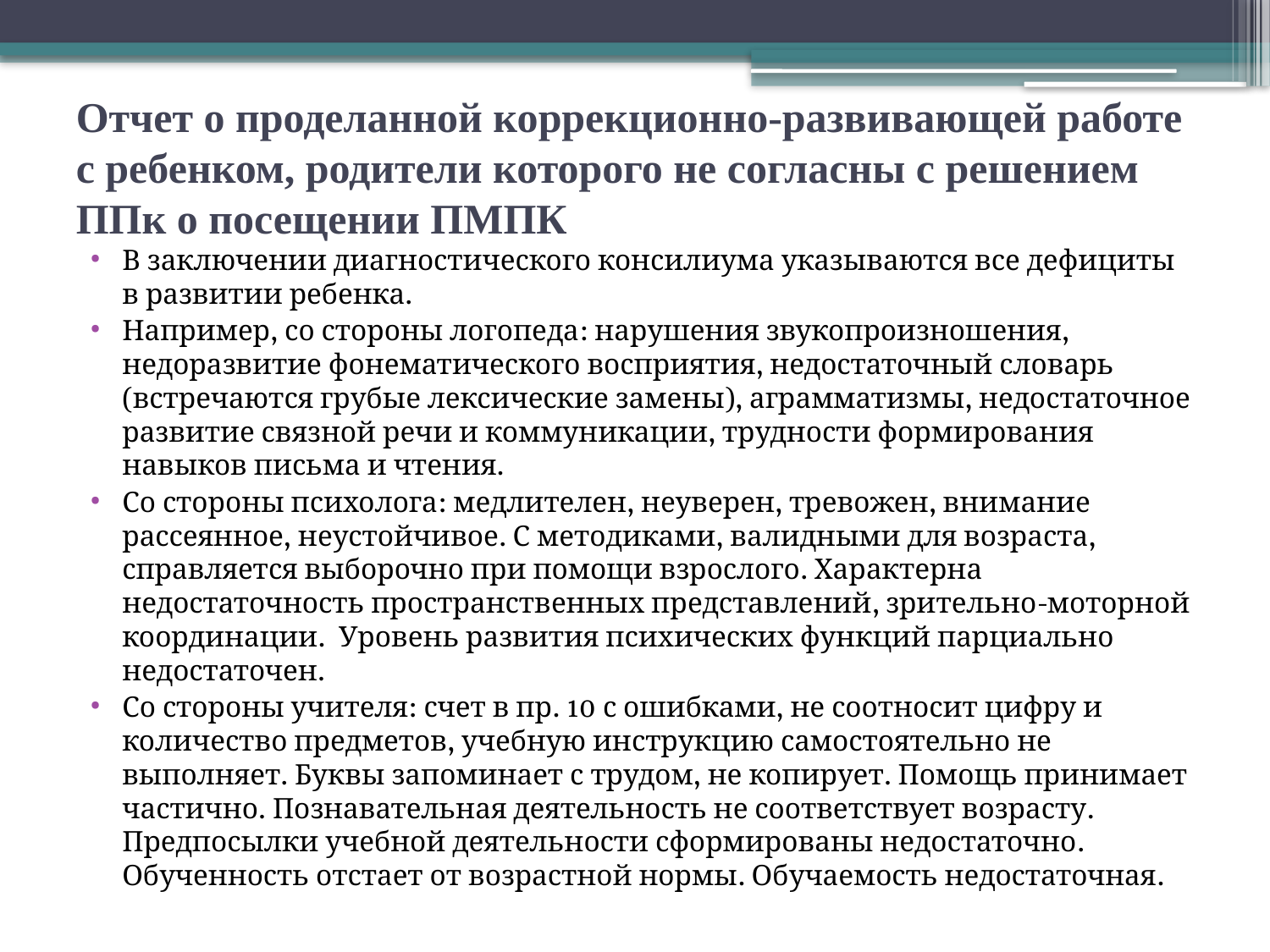

# Отчет о проделанной коррекционно-развивающей работе с ребенком, родители которого не согласны с решением ППк о посещении ПМПК
В заключении диагностического консилиума указываются все дефициты в развитии ребенка.
Например, со стороны логопеда: нарушения звукопроизношения, недоразвитие фонематического восприятия, недостаточный словарь (встречаются грубые лексические замены), аграмматизмы, недостаточное развитие связной речи и коммуникации, трудности формирования навыков письма и чтения.
Со стороны психолога: медлителен, неуверен, тревожен, внимание рассеянное, неустойчивое. С методиками, валидными для возраста, справляется выборочно при помощи взрослого. Характерна недостаточность пространственных представлений, зрительно-моторной координации.  Уровень развития психических функций парциально недостаточен.
Со стороны учителя: счет в пр. 10 с ошибками, не соотносит цифру и количество предметов, учебную инструкцию самостоятельно не выполняет. Буквы запоминает с трудом, не копирует. Помощь принимает частично. Познавательная деятельность не соответствует возрасту. Предпосылки учебной деятельности сформированы недостаточно. Обученность отстает от возрастной нормы. Обучаемость недостаточная.